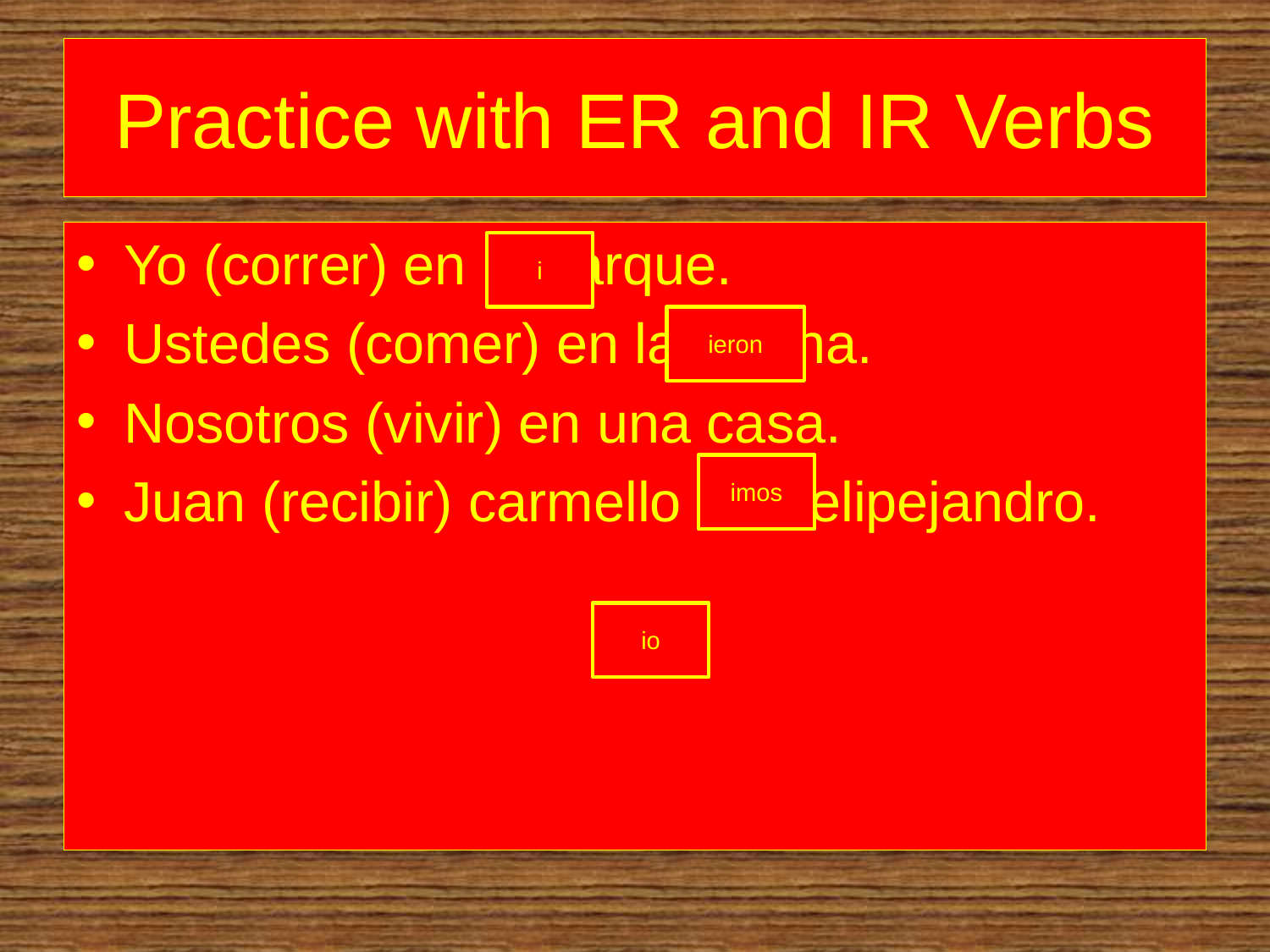

# Practice with ER and IR Verbs
Yo (correr) en la parque.
Ustedes (comer) en la cocina.
Nosotros (vivir) en una casa.
Juan (recibir) carmello de Felipejandro.
i
ieron
imos
io